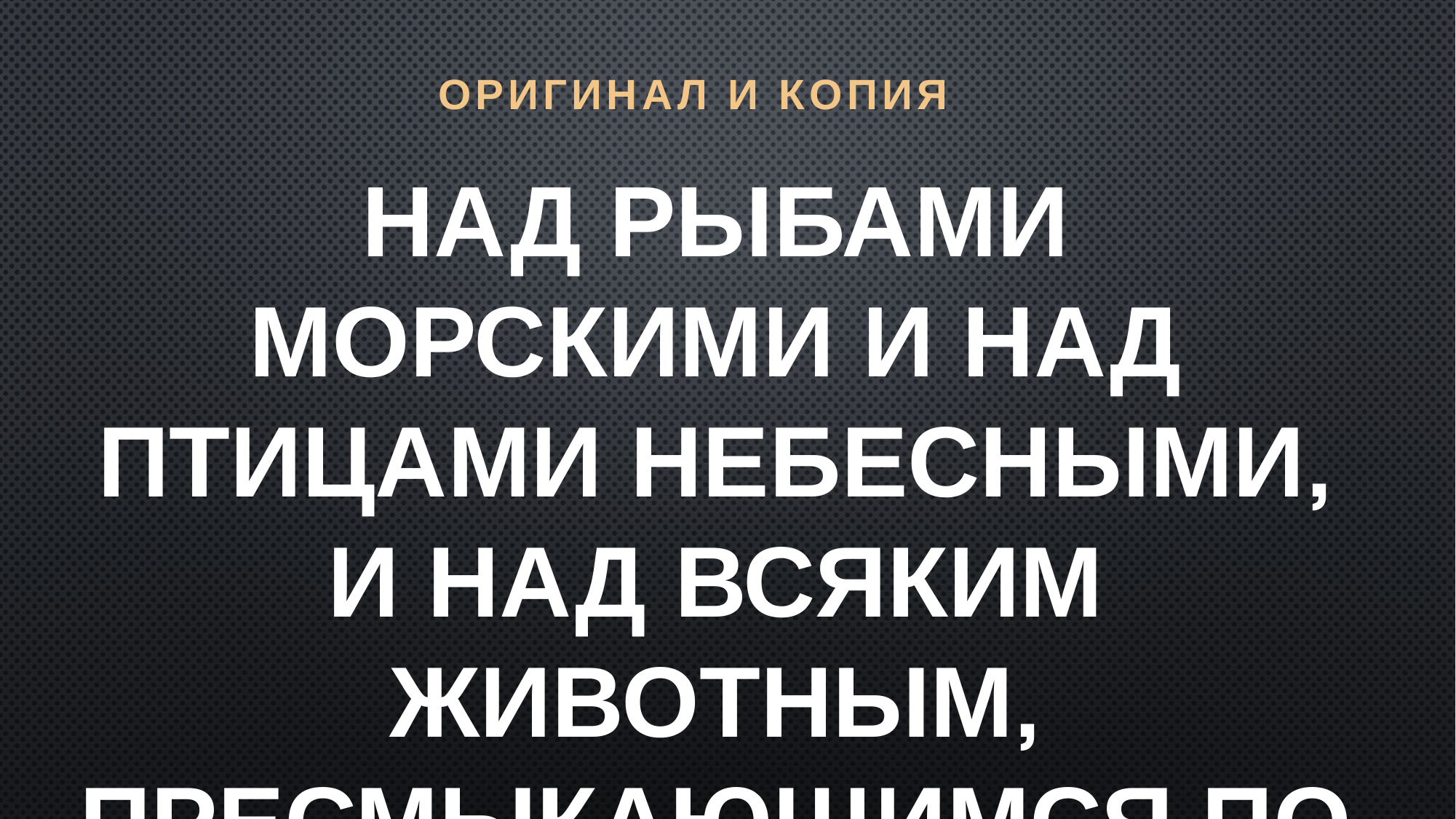

ОРИГИНАЛ И КОПИЯ
над рыбами морскими и над птицами небесными, и над всяким животным, пресмыкающимся по земле» БЫТ.1:27-28